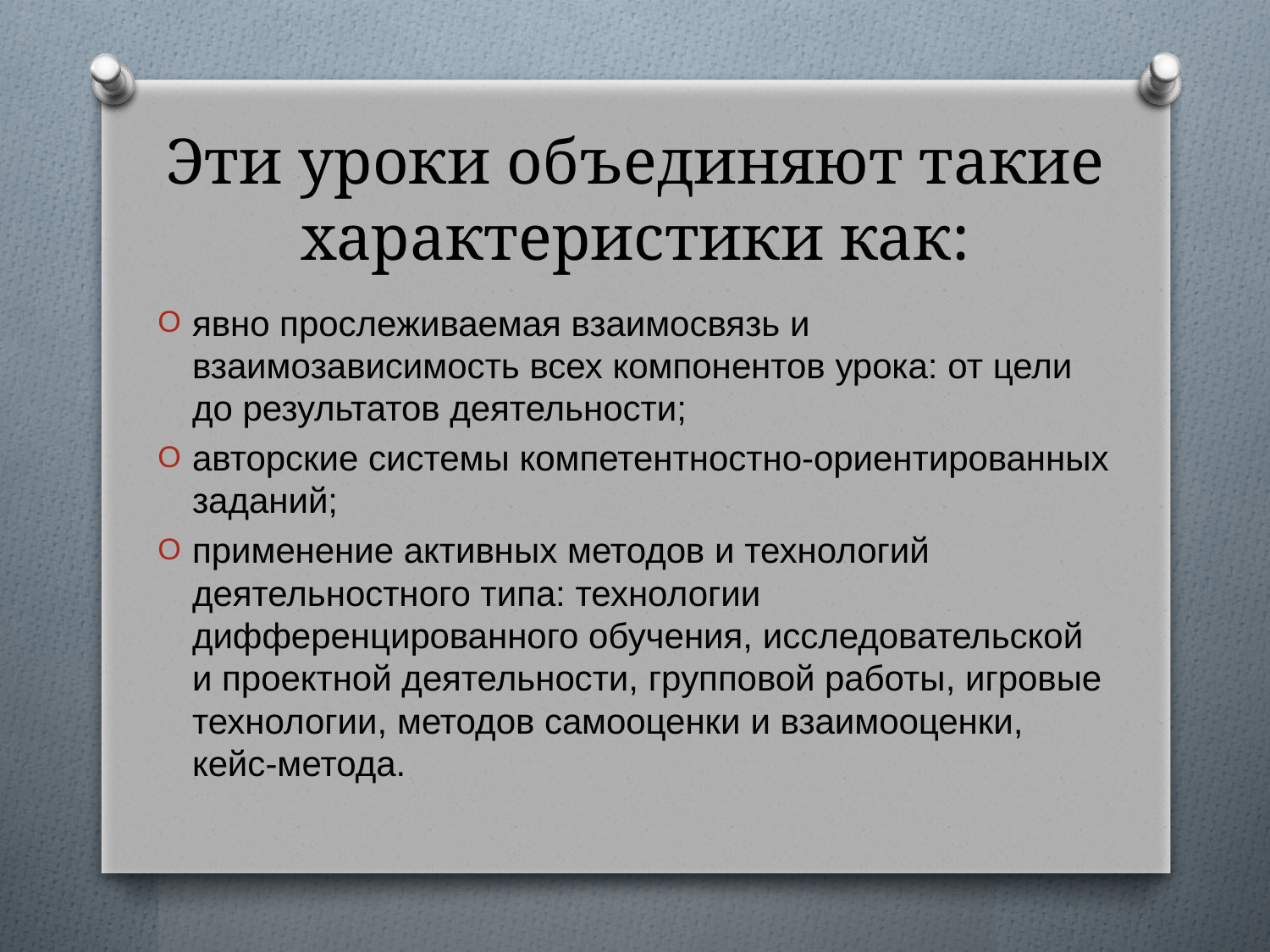

# Эти уроки объединяют такие характеристики как:
явно прослеживаемая взаимосвязь и взаимозависимость всех компонентов урока: от цели до результатов деятельности;
авторские системы компетентностно-ориентированных заданий;
применение активных методов и технологий деятельностного типа: технологии дифференцированного обучения, исследовательской и проектной деятельности, групповой работы, игровые технологии, методов самооценки и взаимооценки, кейс-метода.